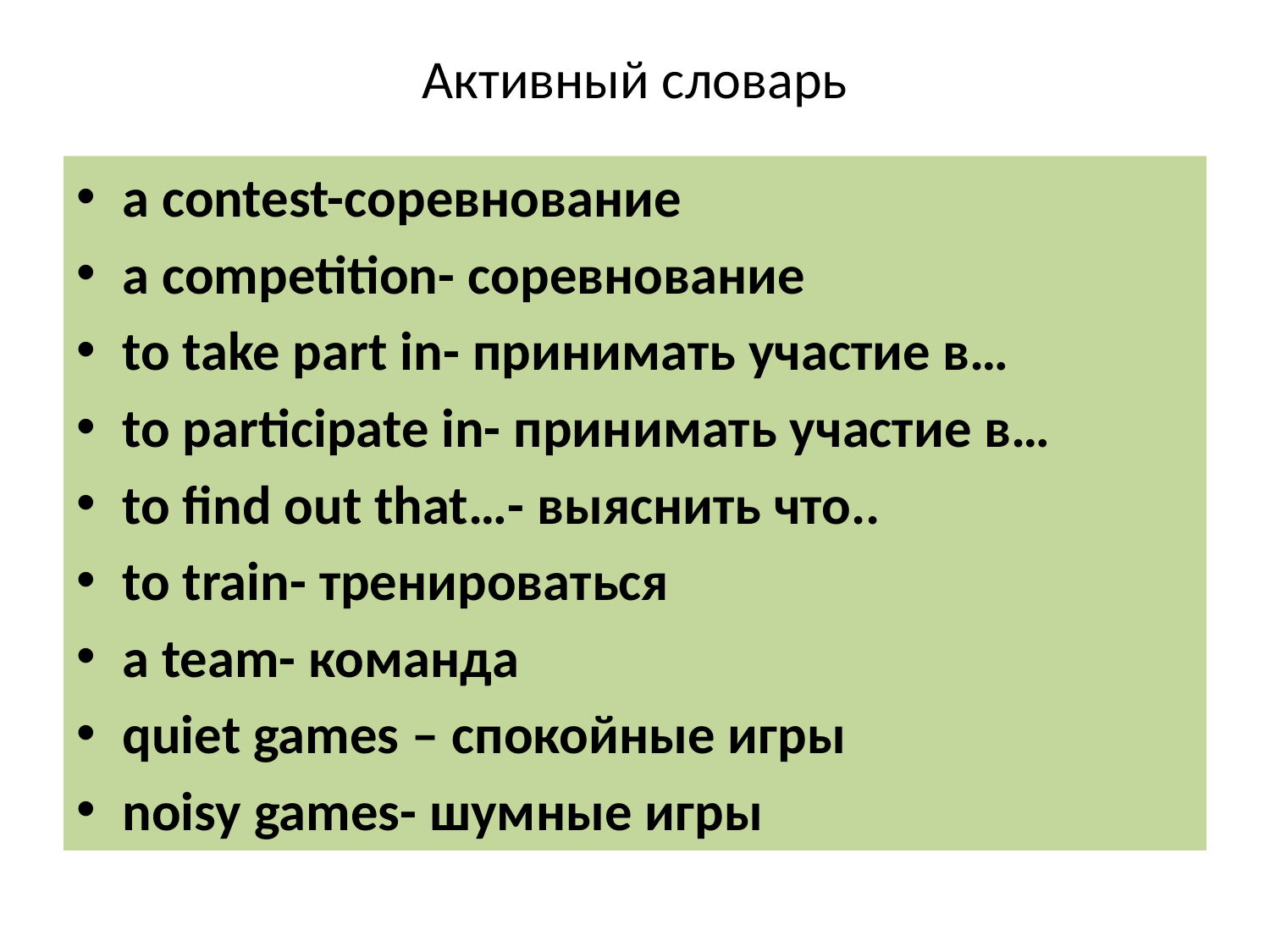

# Активный словарь
a contest-соревнование
a competition- соревнование
to take part in- принимать участие в…
to participate in- принимать участие в…
to find out that…- выяснить что..
to train- тренироваться
a team- команда
quiet games – спокойные игры
noisy games- шумные игры